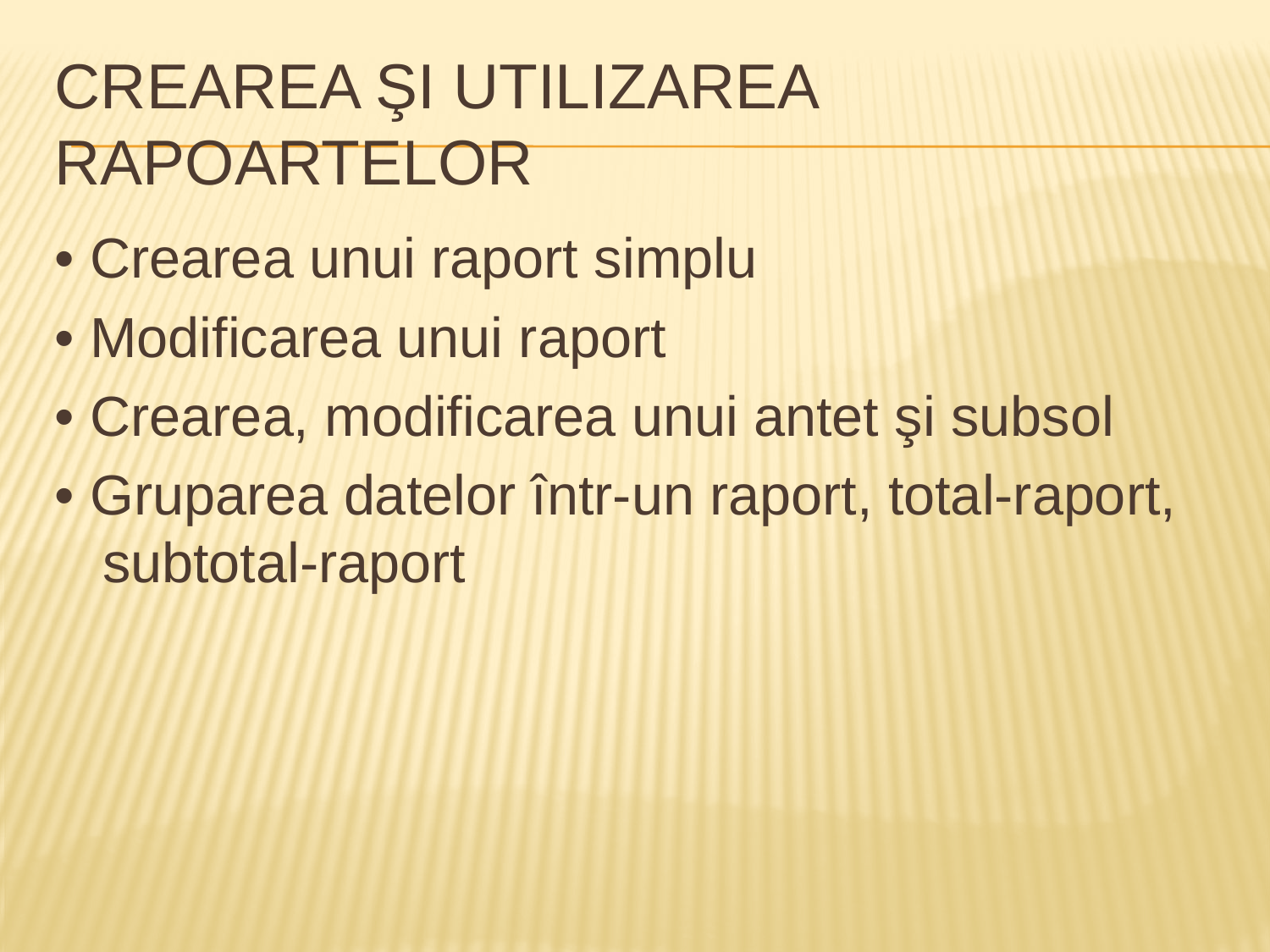

# Crearea şi utilizarea rapoartelor
• Crearea unui raport simplu
• Modificarea unui raport
• Crearea, modificarea unui antet şi subsol
• Gruparea datelor într-un raport, total-raport, subtotal-raport